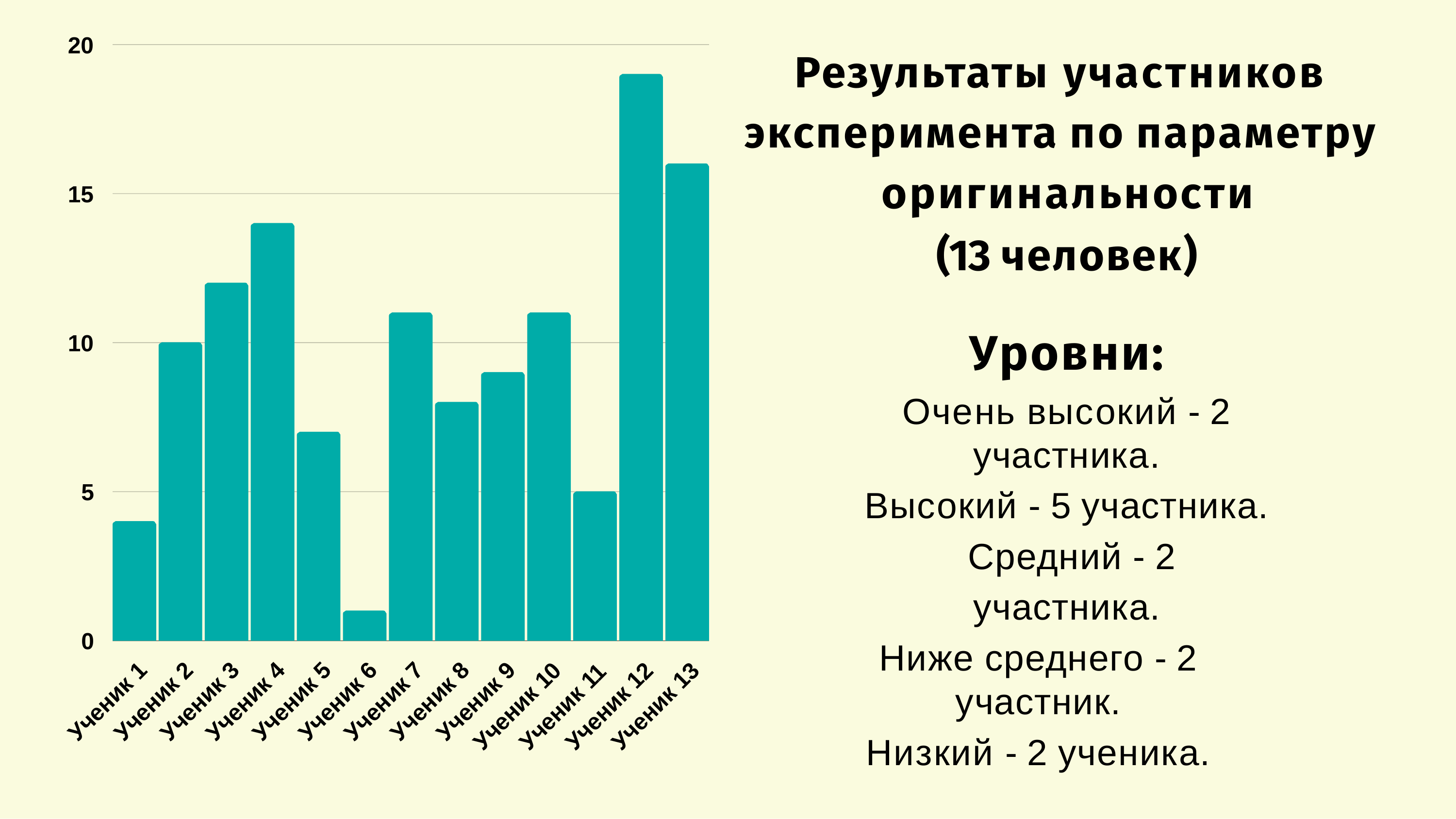

20
# Результаты участников  эксперимента по параметру  оригинальности

15
(13 человек)
Уровни:
Очень высокий - 2 участника.
Высокий - 5 участника.  Средний - 2 участника.
Ниже среднего - 2 участник.
Низкий - 2 ученика.
10
5
0
Ученик 1
Ученик 2
Ученик 3
Ученик 4
Ученик 5
Ученик 6
Ученик 7
Ученик 8
Ученик 9
Ученик 10
Ученик 11
Ученик 12
Ученик 13